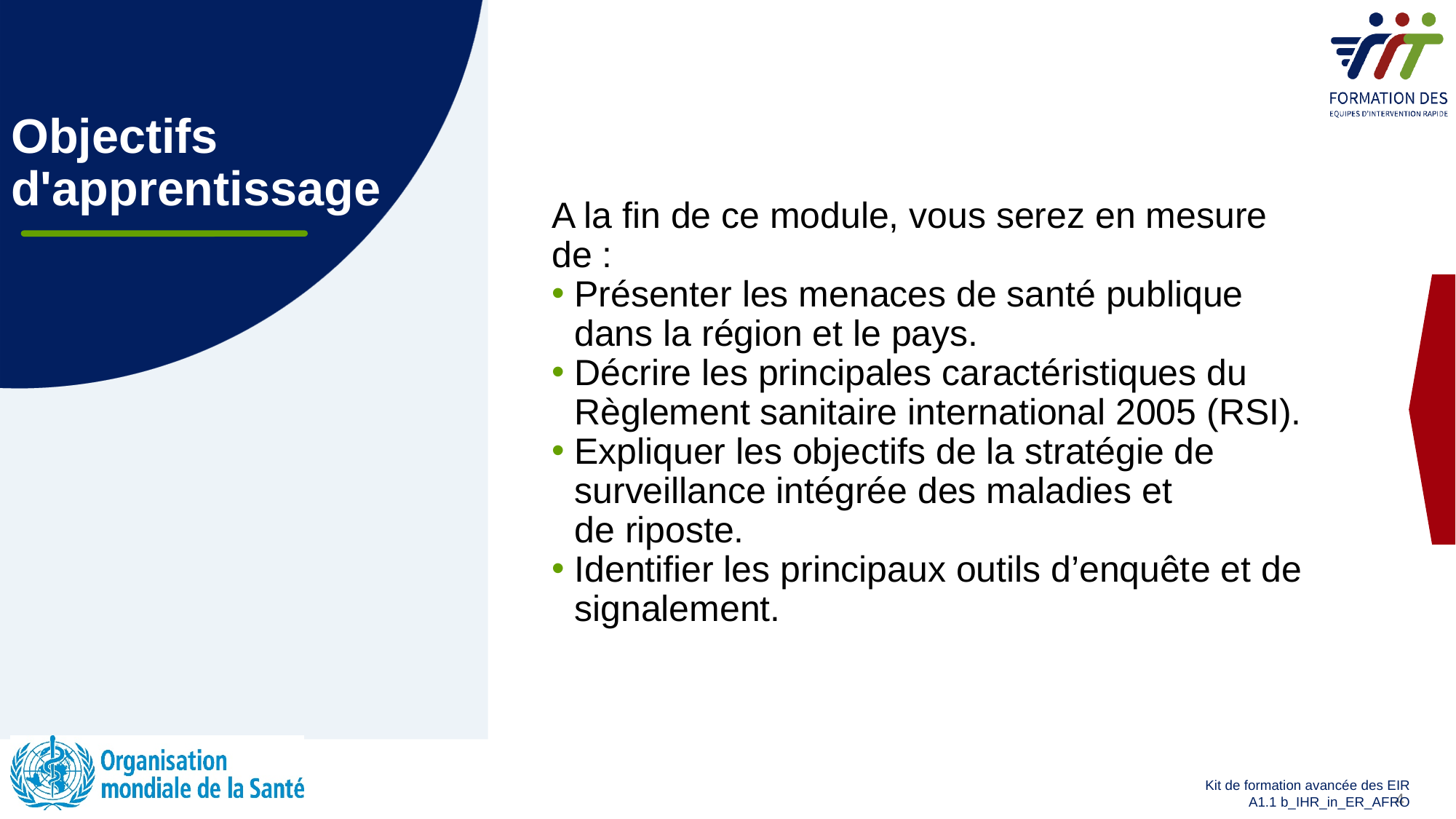

# Objectifs d'apprentissage

A la fin de ce module, vous serez en mesure de :
Présenter les menaces de santé publique dans la région et le pays.
Décrire les principales caractéristiques du Règlement sanitaire international 2005 (RSI).
Expliquer les objectifs de la stratégie de surveillance intégrée des maladies et de riposte.
Identifier les principaux outils d’enquête et de signalement.